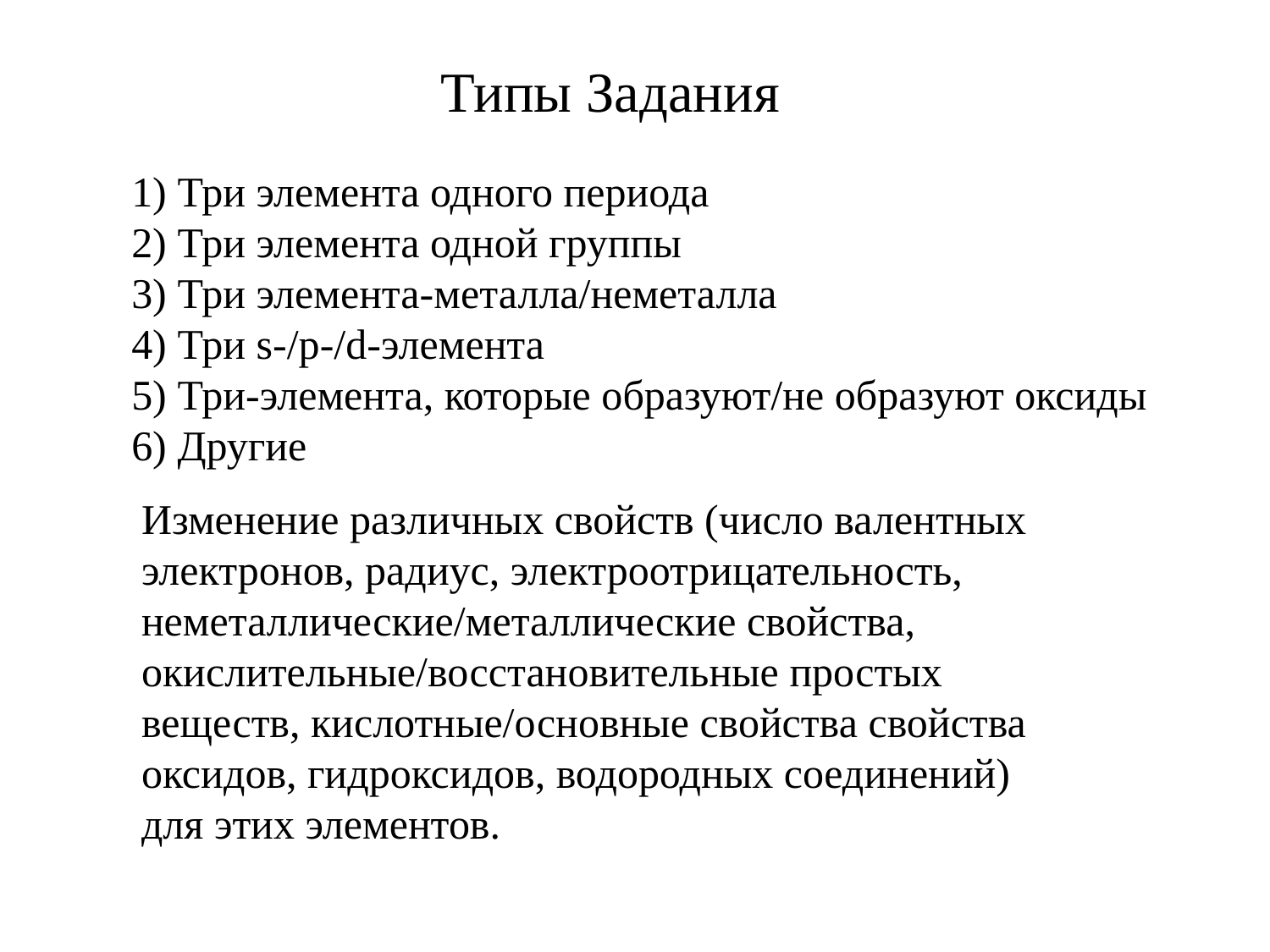

Типы Задания
1) Три элемента одного периода
2) Три элемента одной группы
3) Три элемента-металла/неметалла
4) Три s-/p-/d-элемента
5) Три-элемента, которые образуют/не образуют оксиды
6) Другие
Изменение различных свойств (число валентных электронов, радиус, электроотрицательность, неметаллические/металлические свойства, окислительные/восстановительные простых веществ, кислотные/основные свойства свойства оксидов, гидроксидов, водородных соединений) для этих элементов.